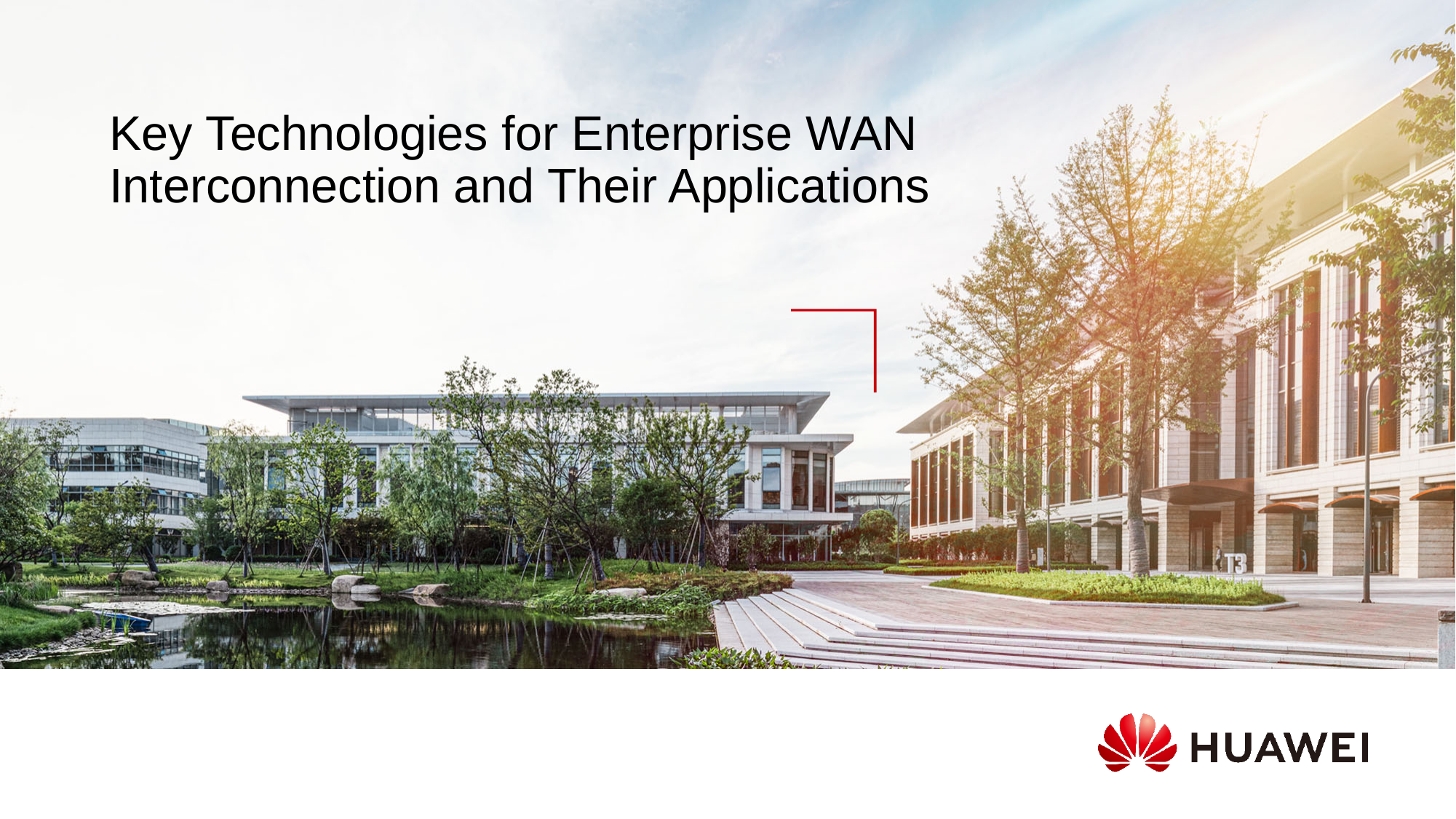

# Key Technologies for Enterprise WAN Interconnection and Their Applications